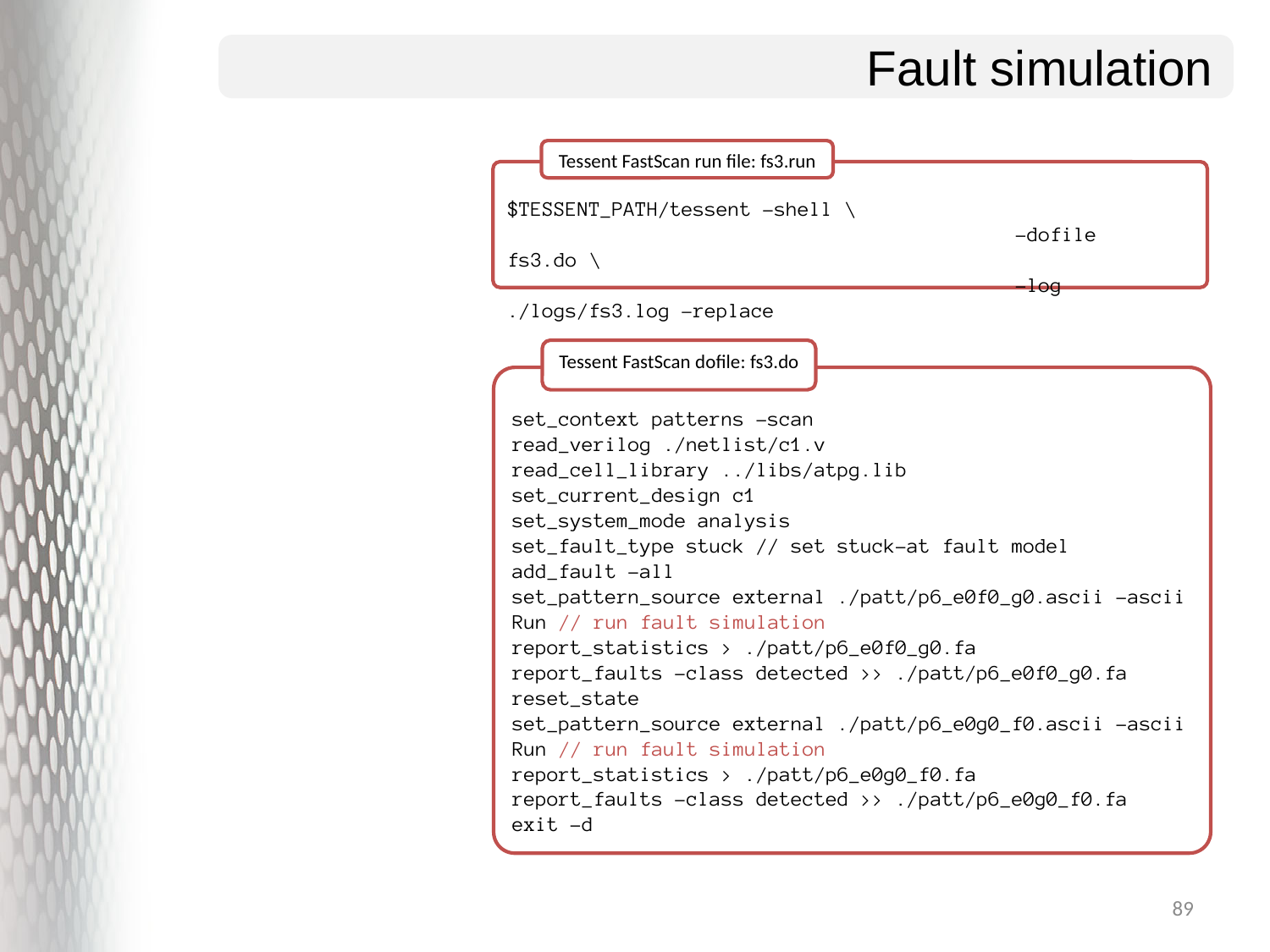

# Fault simulation
Tessent FastScan run file: fs3.run

$TESSENT_PATH/tessent -shell \
				-dofile fs3.do \
				-log ./logs/fs3.log –replace
Tessent FastScan dofile: fs3.do

set_context patterns -scan
read_verilog ./netlist/c1.v
read_cell_library ../libs/atpg.lib
set_current_design c1
set_system_mode analysis
set_fault_type stuck // set stuck-at fault model
add_fault -all
set_pattern_source external ./patt/p6_e0f0_g0.ascii -ascii
Run // run fault simulation
report_statistics > ./patt/p6_e0f0_g0.fa
report_faults -class detected >> ./patt/p6_e0f0_g0.fa
reset_state
set_pattern_source external ./patt/p6_e0g0_f0.ascii -ascii
Run // run fault simulation
report_statistics > ./patt/p6_e0g0_f0.fa
report_faults -class detected >> ./patt/p6_e0g0_f0.fa
exit -d
89